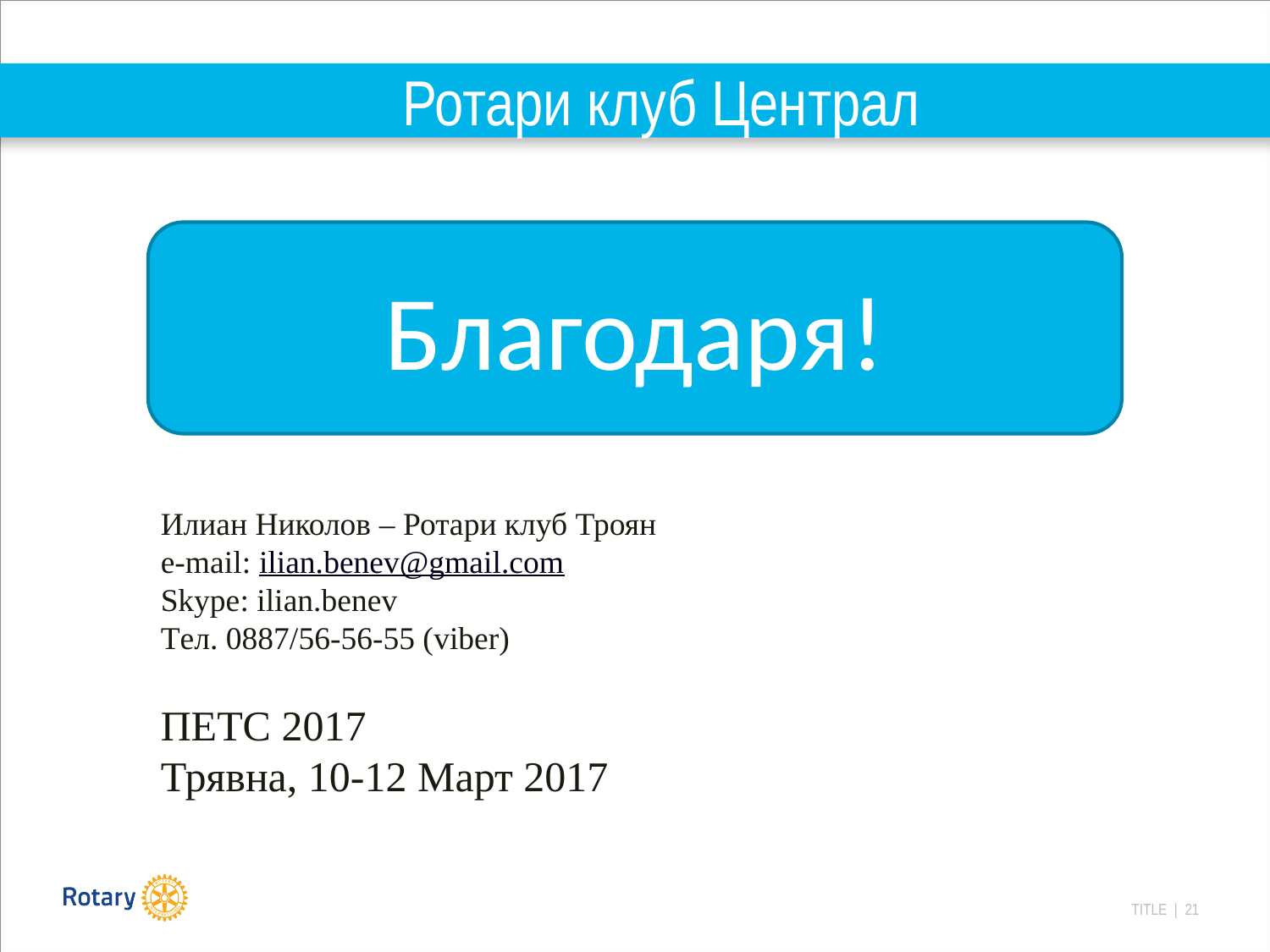

# Ротари клуб Централ

Благодаря!
Илиан Николов – Ротари клуб Троян
e-mail: ilian.benev@gmail.com
Skype: ilian.benev
Тел. 0887/56-56-55 (viber)

ПЕТС 2017
Трявна, 10-12 Март 2017